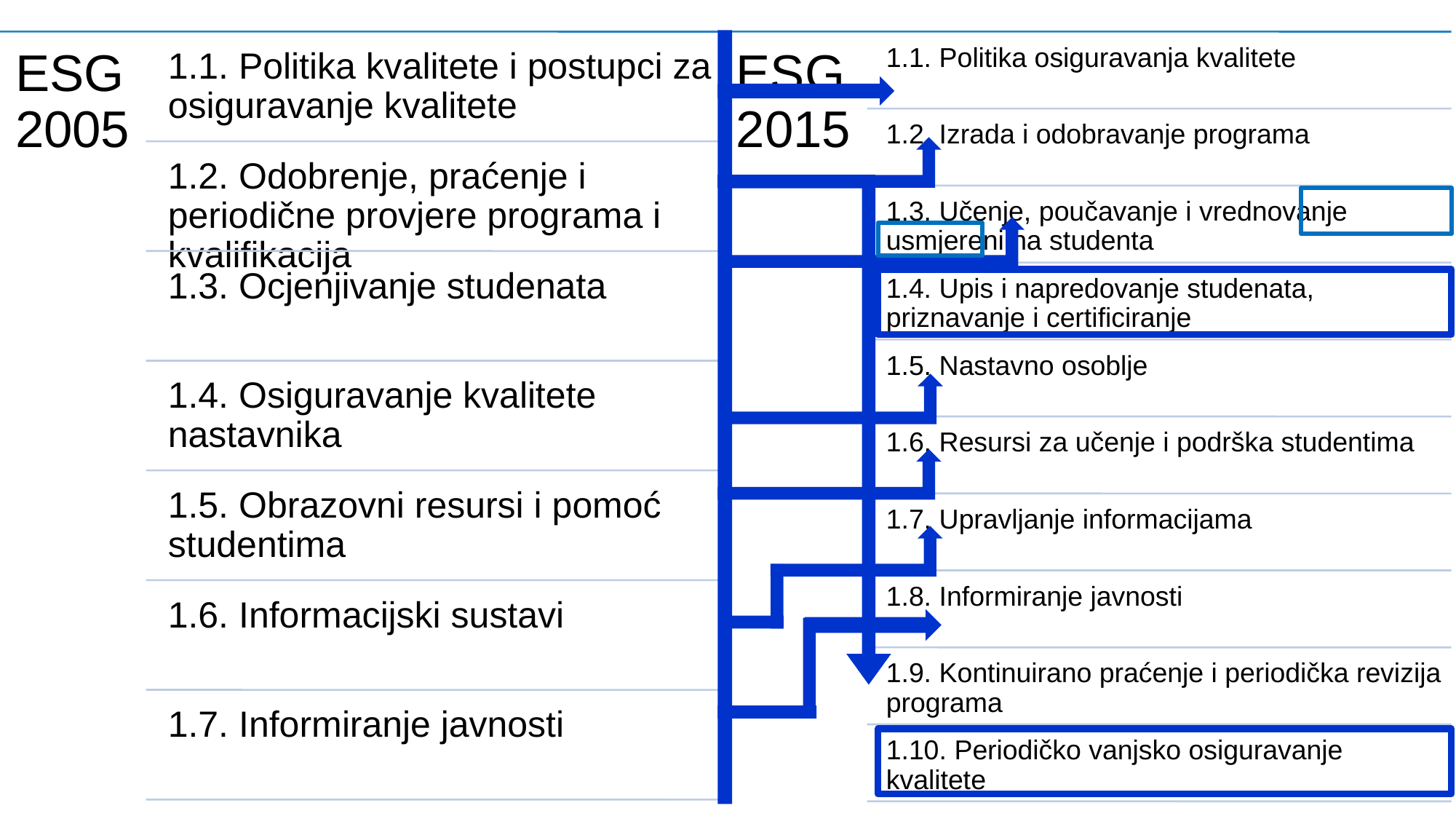

ESG 2005
1.1. Politika kvalitete i postupci za osiguravanje kvalitete
1.2. Odobrenje, praćenje i periodične provjere programa i kvalifikacija
1.3. Ocjenjivanje studenata
1.4. Osiguravanje kvalitete nastavnika
1.5. Obrazovni resursi i pomoć studentima
1.6. Informacijski sustavi
1.7. Informiranje javnosti
ESG 2015
1.1. Politika osiguravanja kvalitete
1.2. Izrada i odobravanje programa
1.3. Učenje, poučavanje i vrednovanje usmjereni na studenta
1.4. Upis i napredovanje studenata, priznavanje i certificiranje
1.5. Nastavno osoblje
1.6. Resursi za učenje i podrška studentima
1.7. Upravljanje informacijama
1.8. Informiranje javnosti
1.9. Kontinuirano praćenje i periodička revizija programa
1.10. Periodičko vanjsko osiguravanje kvalitete